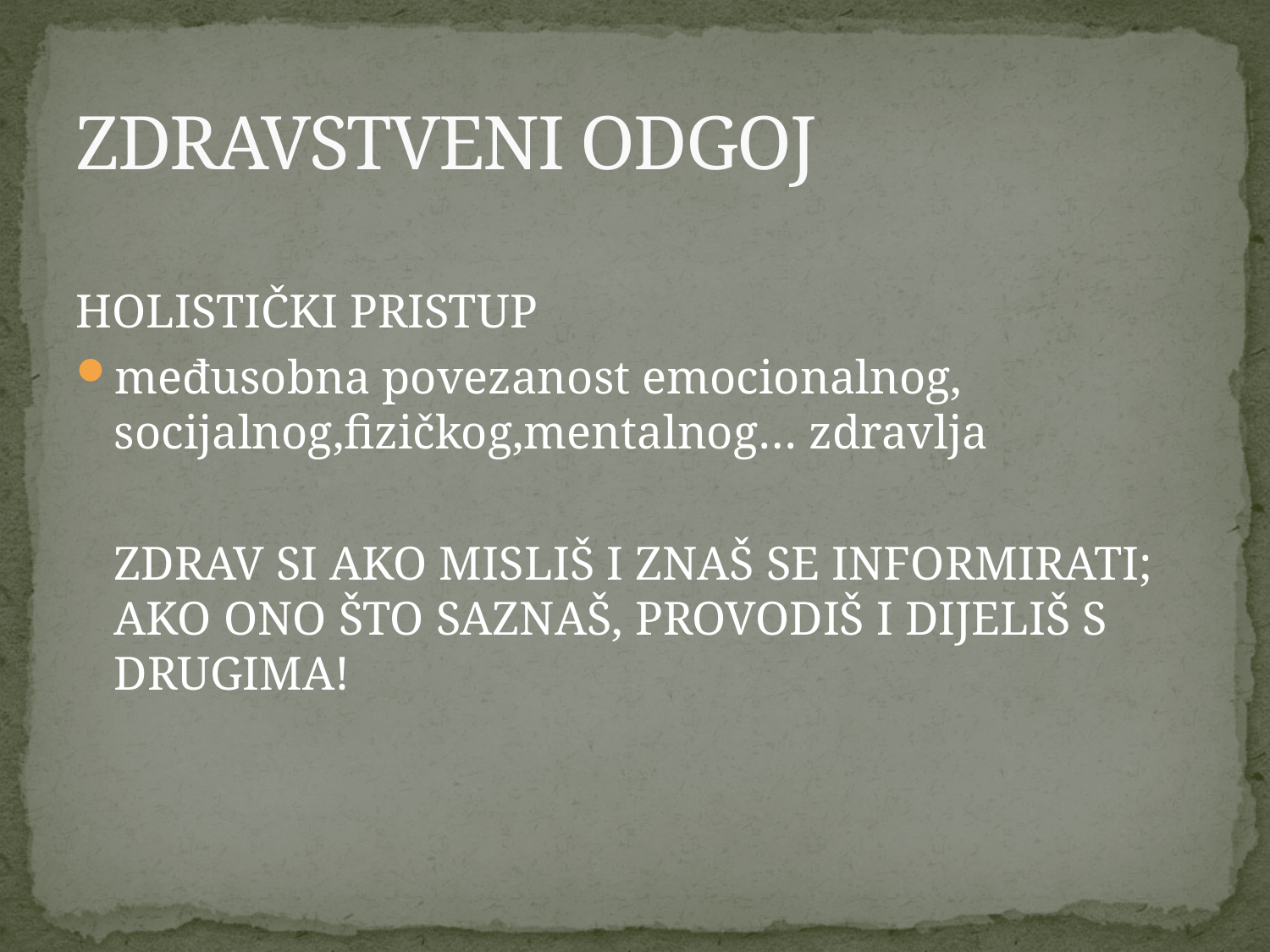

# ZDRAVSTVENI ODGOJ
HOLISTIČKI PRISTUP
međusobna povezanost emocionalnog, socijalnog,fizičkog,mentalnog… zdravlja

   	ZDRAV SI AKO MISLIŠ I ZNAŠ SE INFORMIRATI; AKO ONO ŠTO SAZNAŠ, PROVODIŠ I DIJELIŠ S DRUGIMA!